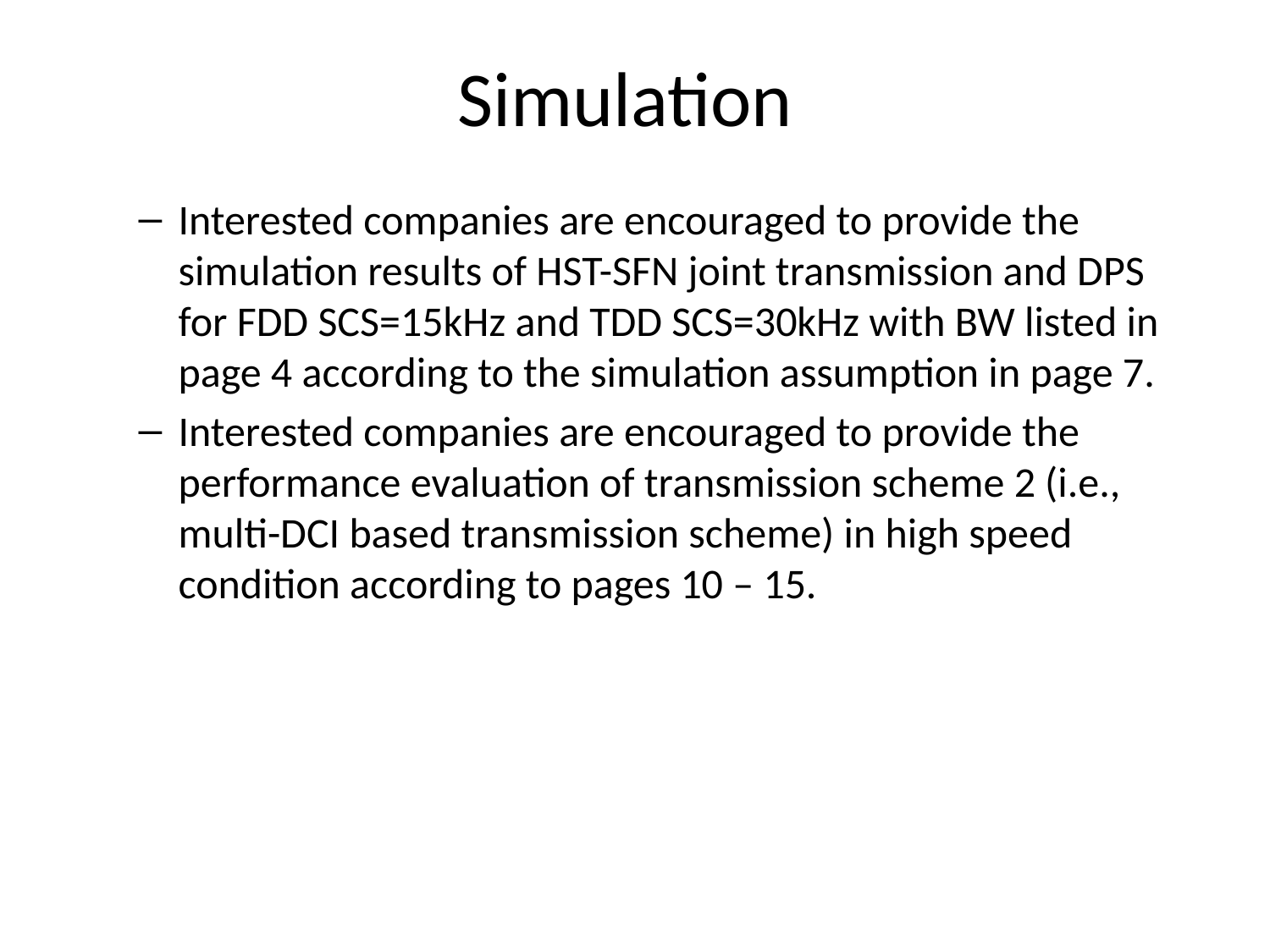

# Simulation
Interested companies are encouraged to provide the simulation results of HST-SFN joint transmission and DPS for FDD SCS=15kHz and TDD SCS=30kHz with BW listed in page 4 according to the simulation assumption in page 7.
Interested companies are encouraged to provide the performance evaluation of transmission scheme 2 (i.e., multi-DCI based transmission scheme) in high speed condition according to pages 10 – 15.